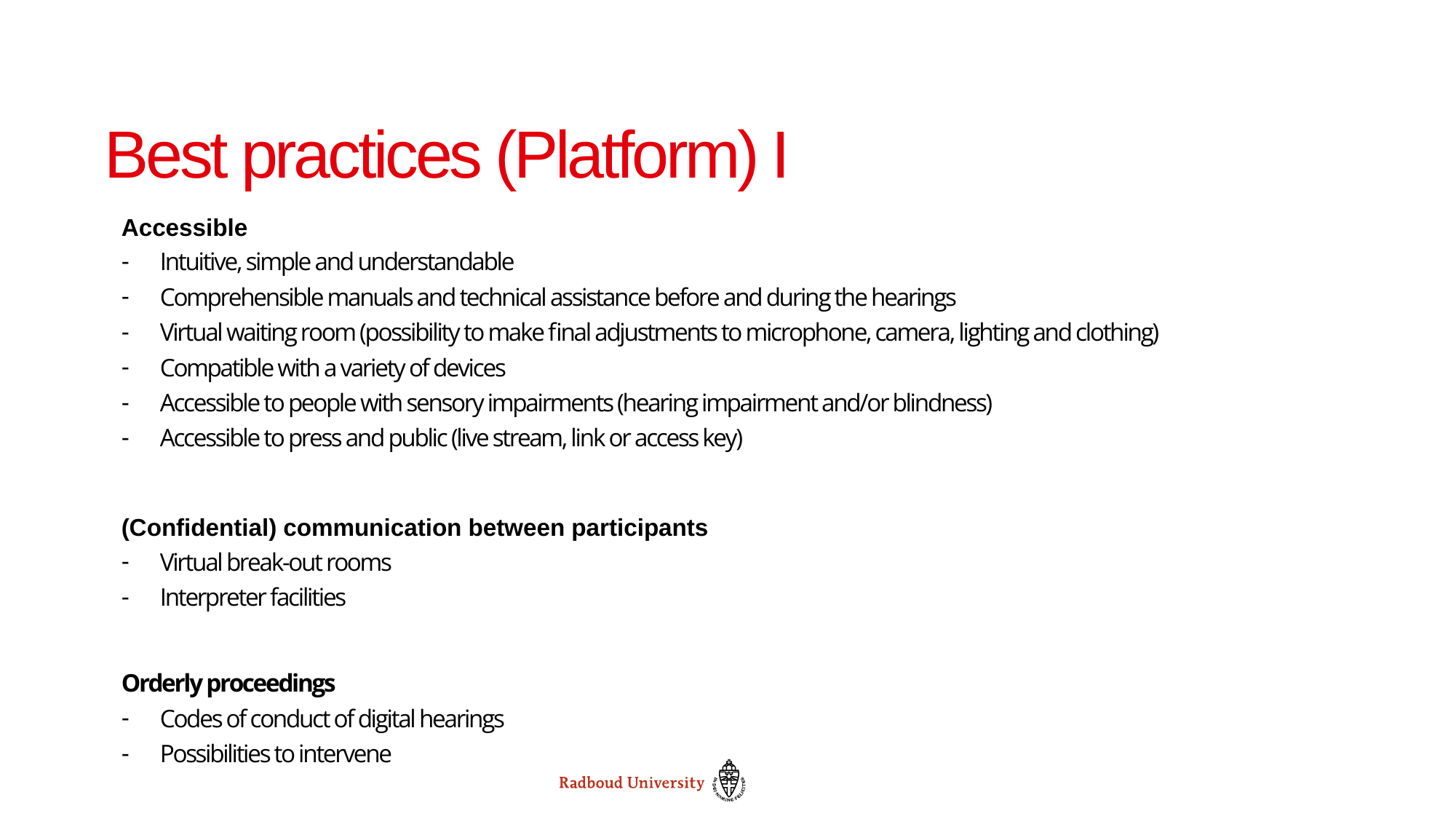

# Best practices (Platform) I
Accessible
Intuitive, simple and understandable
Comprehensible manuals and technical assistance before and during the hearings
Virtual waiting room (possibility to make final adjustments to microphone, camera, lighting and clothing)
Compatible with a variety of devices
Accessible to people with sensory impairments (hearing impairment and/or blindness)
Accessible to press and public (live stream, link or access key)

(Confidential) communication between participants
Virtual break-out rooms
Interpreter facilities

Orderly proceedings
Codes of conduct of digital hearings
Possibilities to intervene